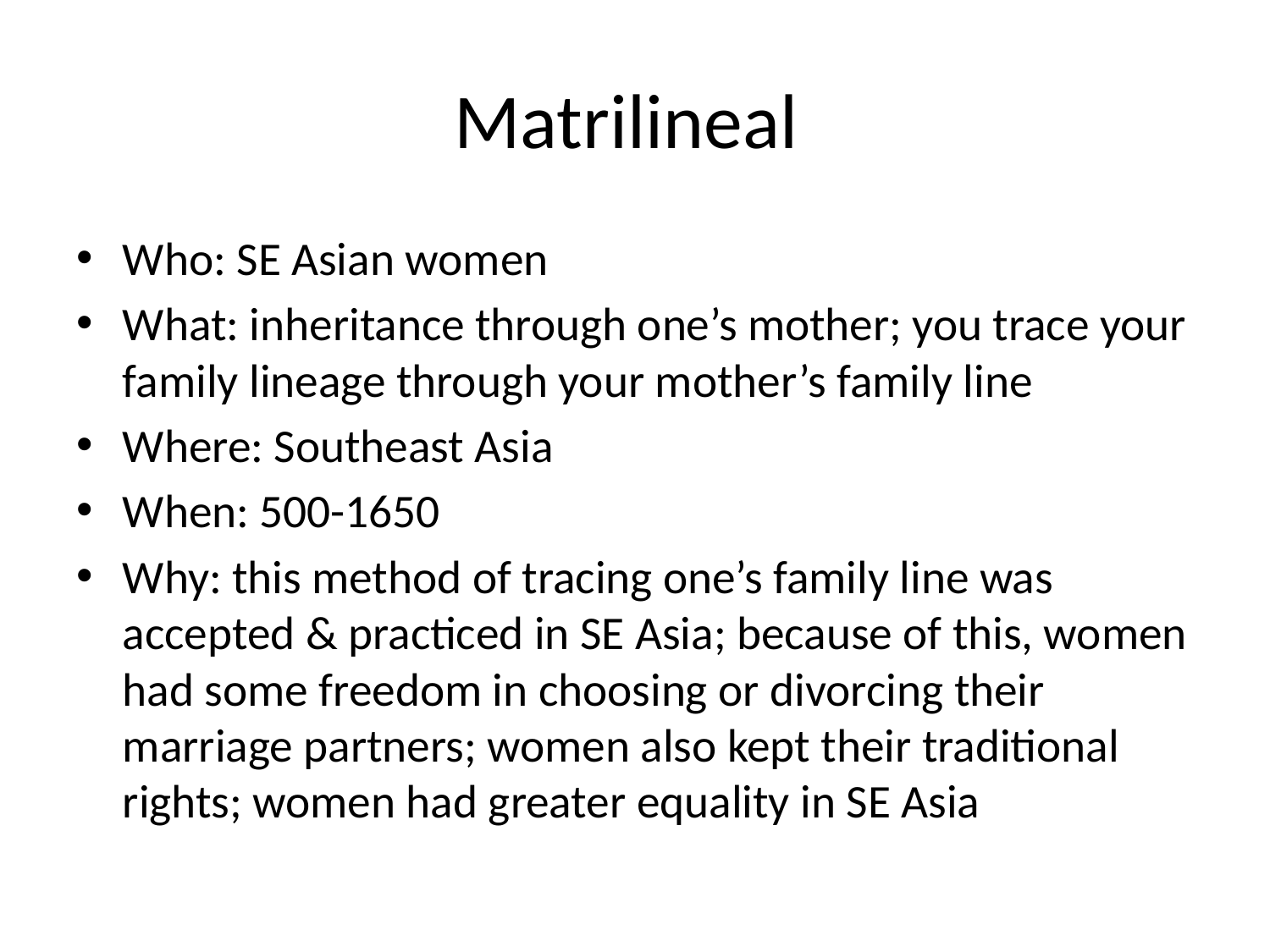

# Matrilineal
Who: SE Asian women
What: inheritance through one’s mother; you trace your family lineage through your mother’s family line
Where: Southeast Asia
When: 500-1650
Why: this method of tracing one’s family line was accepted & practiced in SE Asia; because of this, women had some freedom in choosing or divorcing their marriage partners; women also kept their traditional rights; women had greater equality in SE Asia